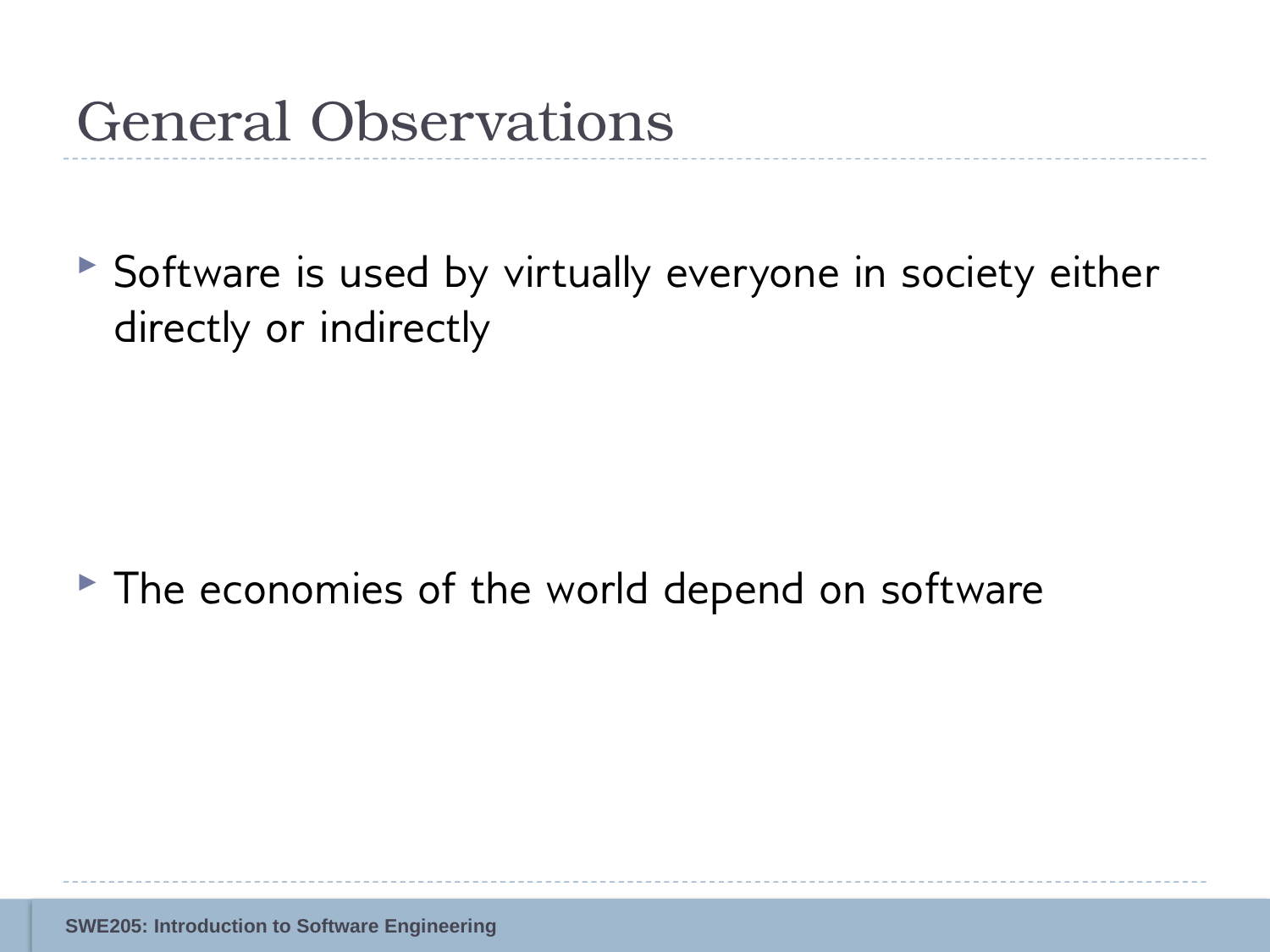

# General Observations

Software is used by virtually everyone in society either directly or indirectly

The economies of the world depend on software
4